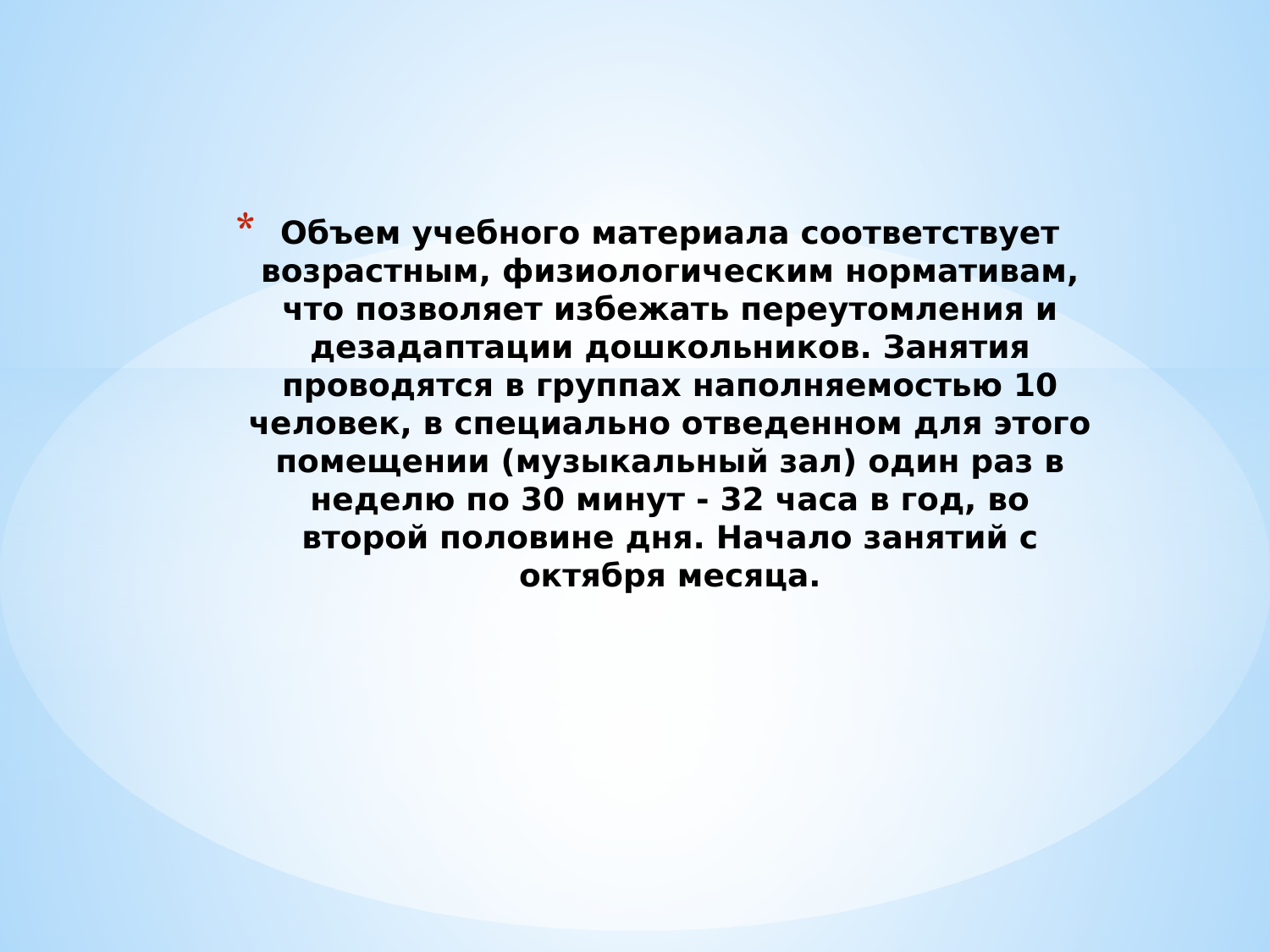

# Объем учебного материала соответствует возрастным, физиологическим нормативам, что позволяет избежать переутомления и дезадаптации дошкольников. Занятия проводятся в группах наполняемостью 10 человек, в специально отведенном для этого помещении (музыкальный зал) один раз в неделю по 30 минут - 32 часа в год, во второй половине дня. Начало занятий с октября месяца.